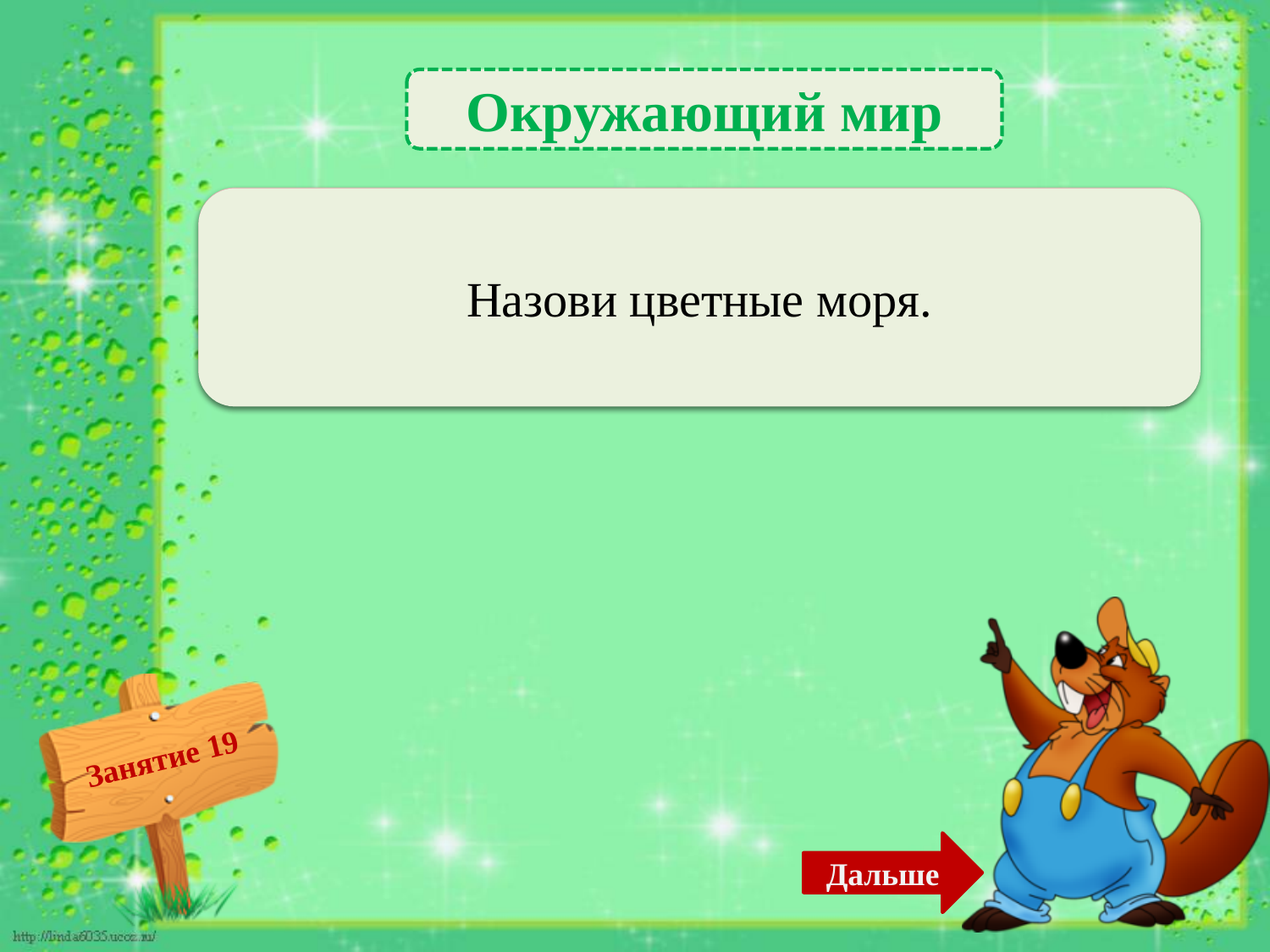

Окружающий мир
 Чёрное, Белое, Красное, жёлтое – 4б.
Назови цветные моря.

Дальше